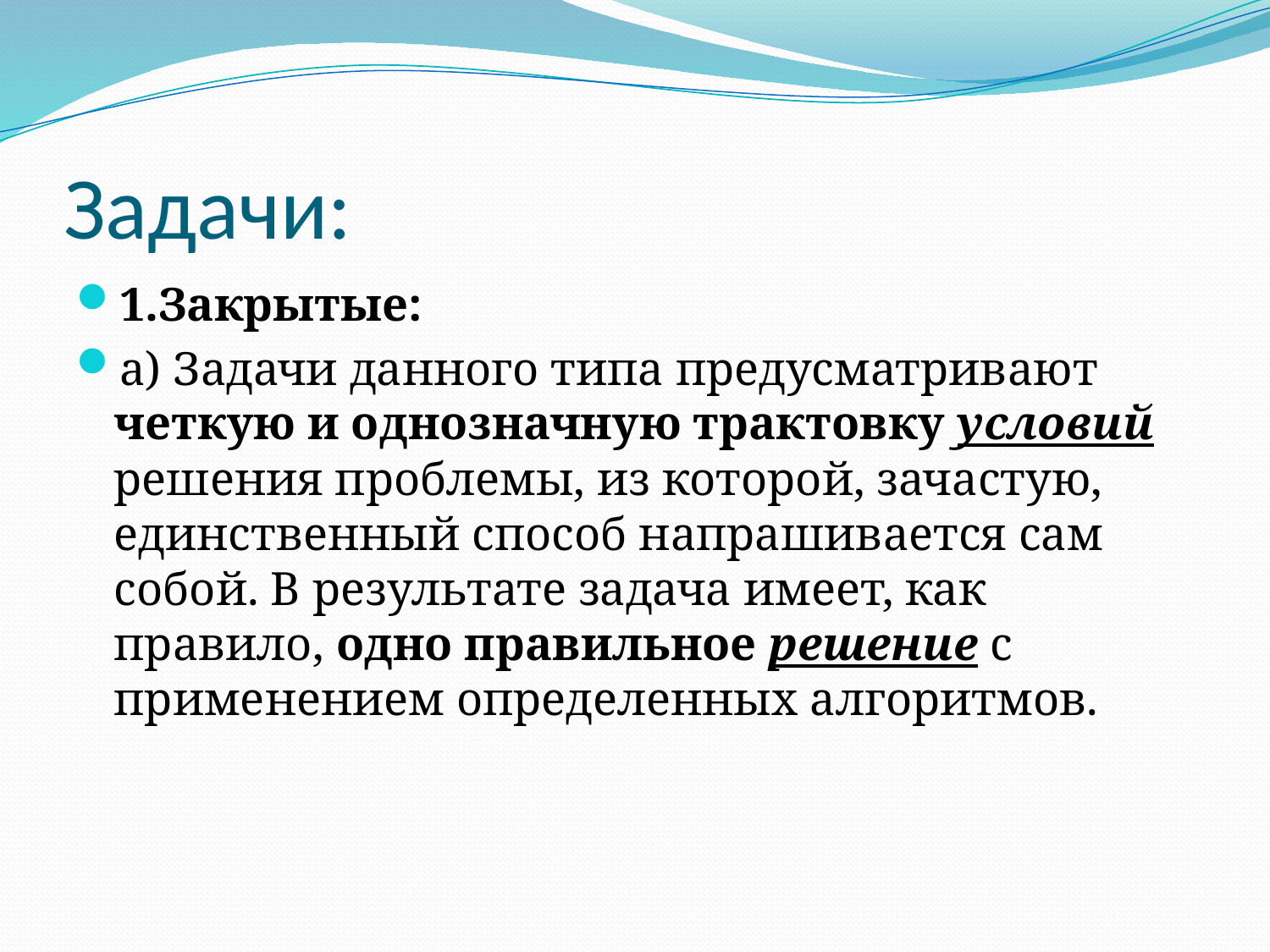

# Задачи:
1.Закрытые:
а) Задачи данного типа предусматривают четкую и однозначную трактовку условий решения проблемы, из которой, зачастую, единственный способ напрашивается сам собой. В результате задача имеет, как правило, одно правильное решение с применением определенных алгоритмов.